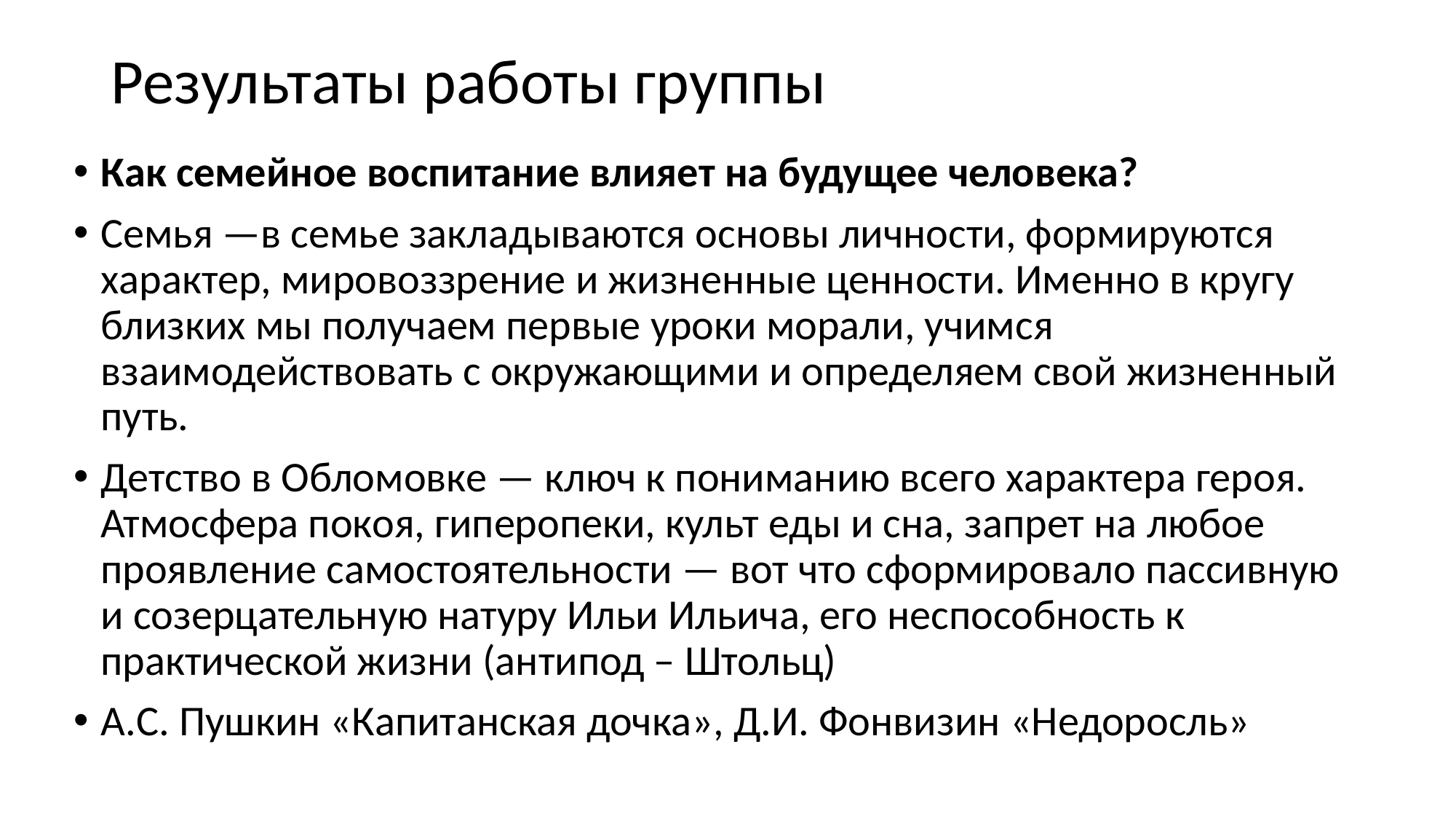

# Результаты работы группы
Как семейное воспитание влияет на будущее человека?
Семья —в семье закладываются основы личности, формируются характер, мировоззрение и жизненные ценности. Именно в кругу близких мы получаем первые уроки морали, учимся взаимодействовать с окружающими и определяем свой жизненный путь.
Детство в Обломовке — ключ к пониманию всего характера героя. Атмосфера покоя, гиперопеки, культ еды и сна, запрет на любое проявление самостоятельности — вот что сформировало пассивную и созерцательную натуру Ильи Ильича, его неспособность к практической жизни (антипод – Штольц)
А.С. Пушкин «Капитанская дочка», Д.И. Фонвизин «Недоросль»